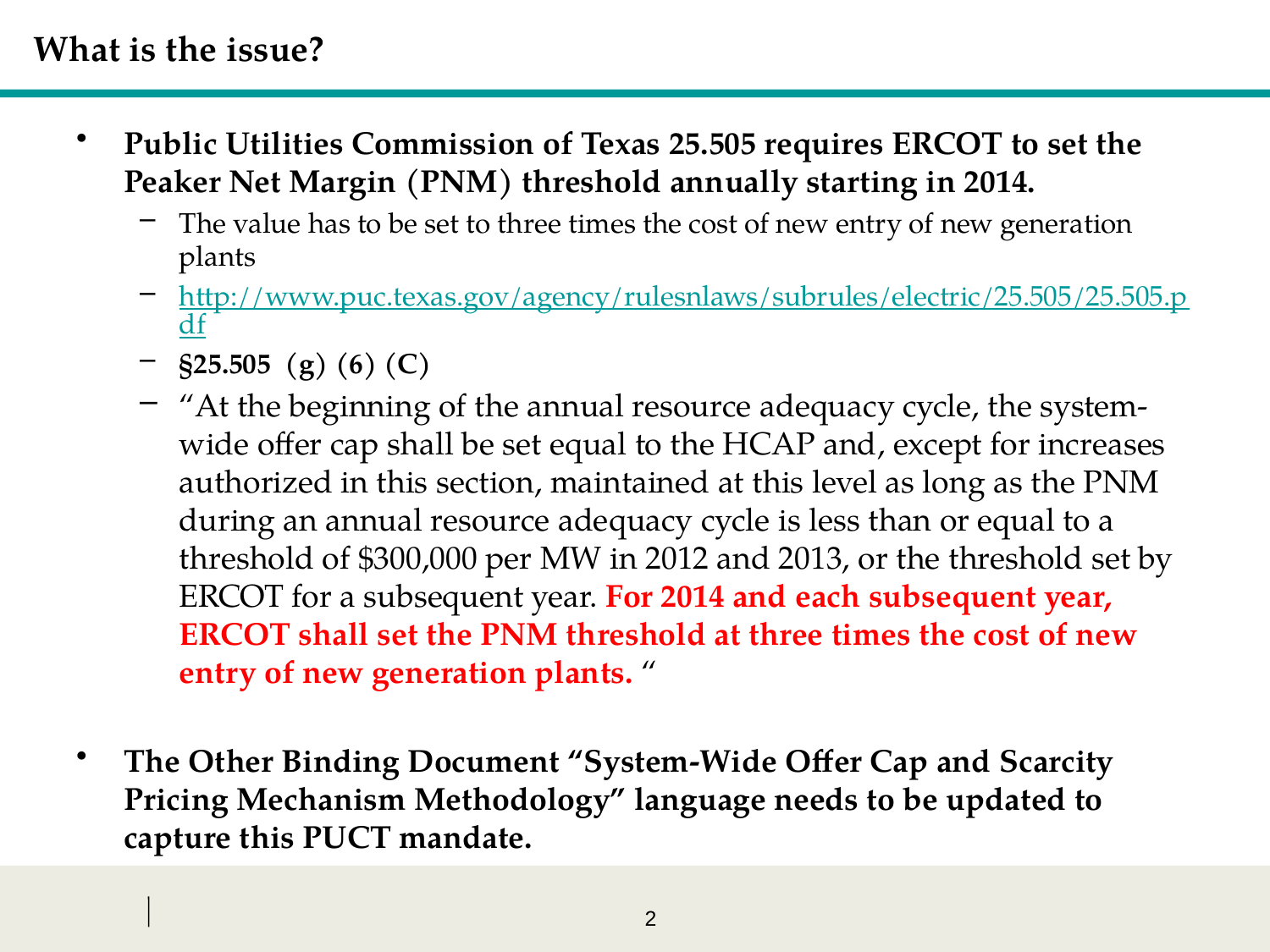

# What is the issue?
Public Utilities Commission of Texas 25.505 requires ERCOT to set the Peaker Net Margin (PNM) threshold annually starting in 2014.
The value has to be set to three times the cost of new entry of new generation plants
http://www.puc.texas.gov/agency/rulesnlaws/subrules/electric/25.505/25.505.pdf
§25.505  (g) (6) (C)
“At the beginning of the annual resource adequacy cycle, the system-wide offer cap shall be set equal to the HCAP and, except for increases authorized in this section, maintained at this level as long as the PNM during an annual resource adequacy cycle is less than or equal to a threshold of $300,000 per MW in 2012 and 2013, or the threshold set by ERCOT for a subsequent year. For 2014 and each subsequent year, ERCOT shall set the PNM threshold at three times the cost of new entry of new generation plants. “

The Other Binding Document “System-Wide Offer Cap and Scarcity Pricing Mechanism Methodology” language needs to be updated to capture this PUCT mandate.